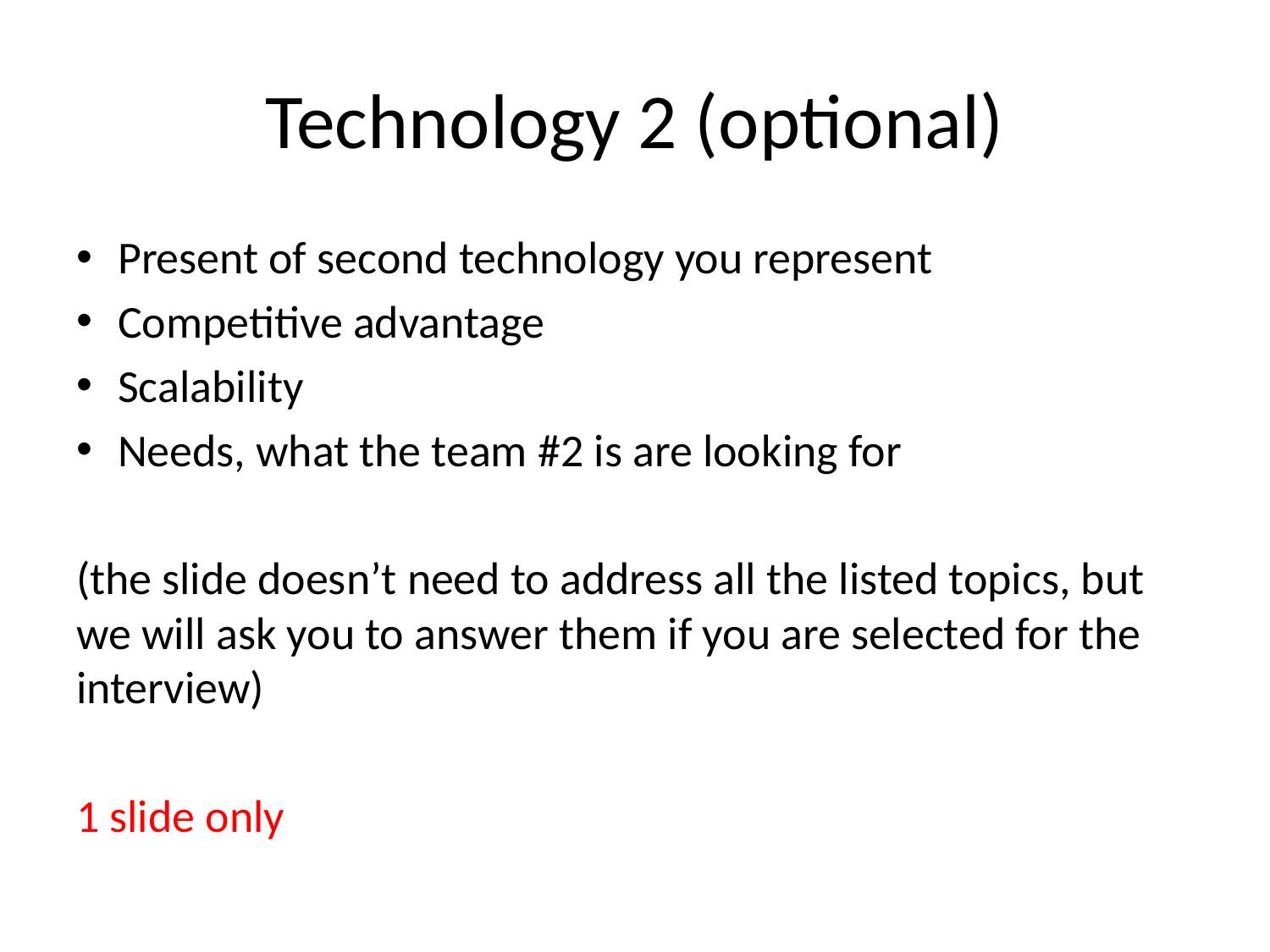

# Technology 2 (optional)
Present of second technology you represent
Competitive advantage
Scalability
Needs, what the team #2 is are looking for

(the slide doesn’t need to address all the listed topics, but we will ask you to answer them if you are selected for the interview)

1 slide only